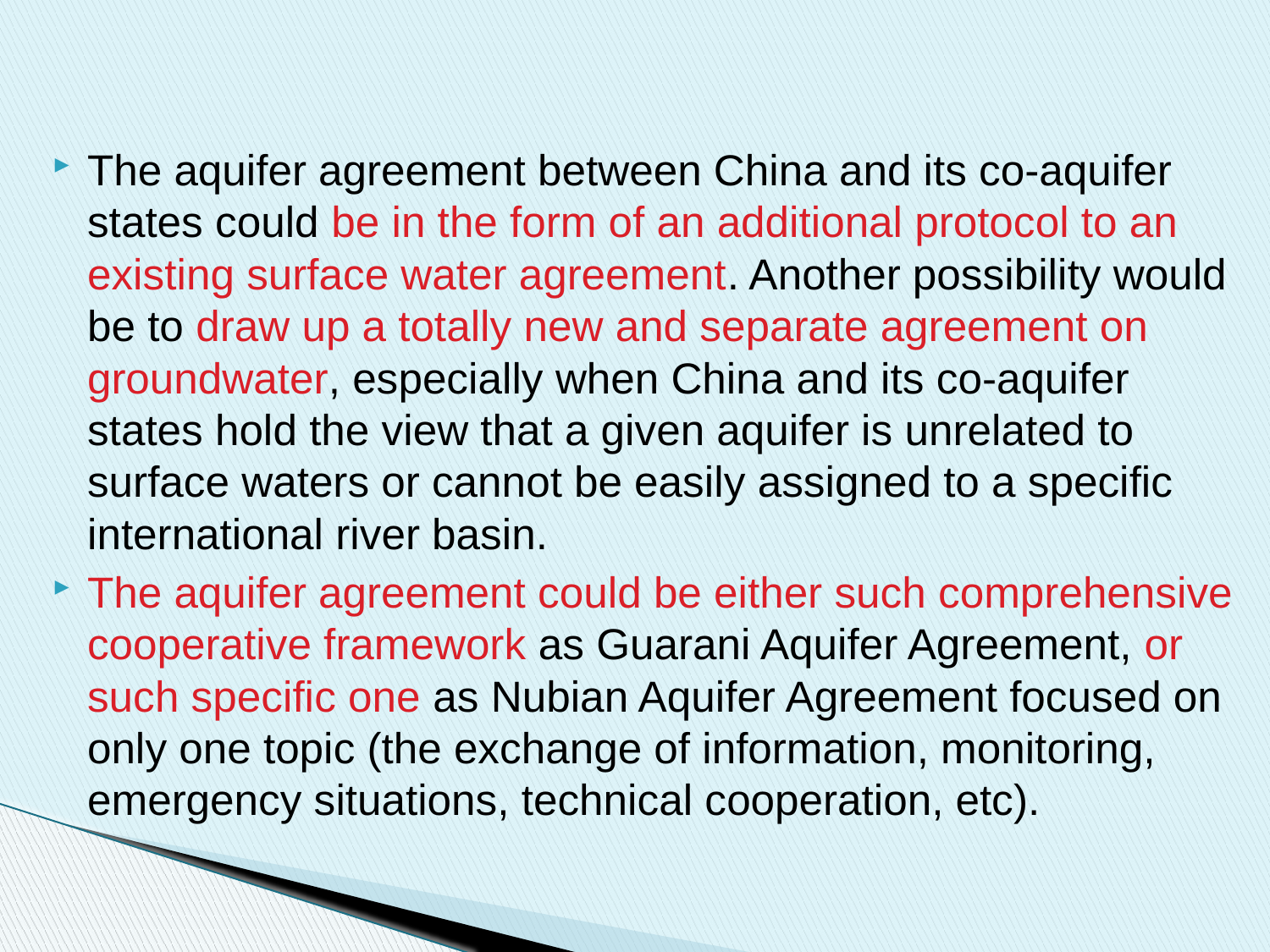

The aquifer agreement between China and its co-aquifer states could be in the form of an additional protocol to an existing surface water agreement. Another possibility would be to draw up a totally new and separate agreement on groundwater, especially when China and its co-aquifer states hold the view that a given aquifer is unrelated to surface waters or cannot be easily assigned to a specific international river basin.
The aquifer agreement could be either such comprehensive cooperative framework as Guarani Aquifer Agreement, or such specific one as Nubian Aquifer Agreement focused on only one topic (the exchange of information, monitoring, emergency situations, technical cooperation, etc).